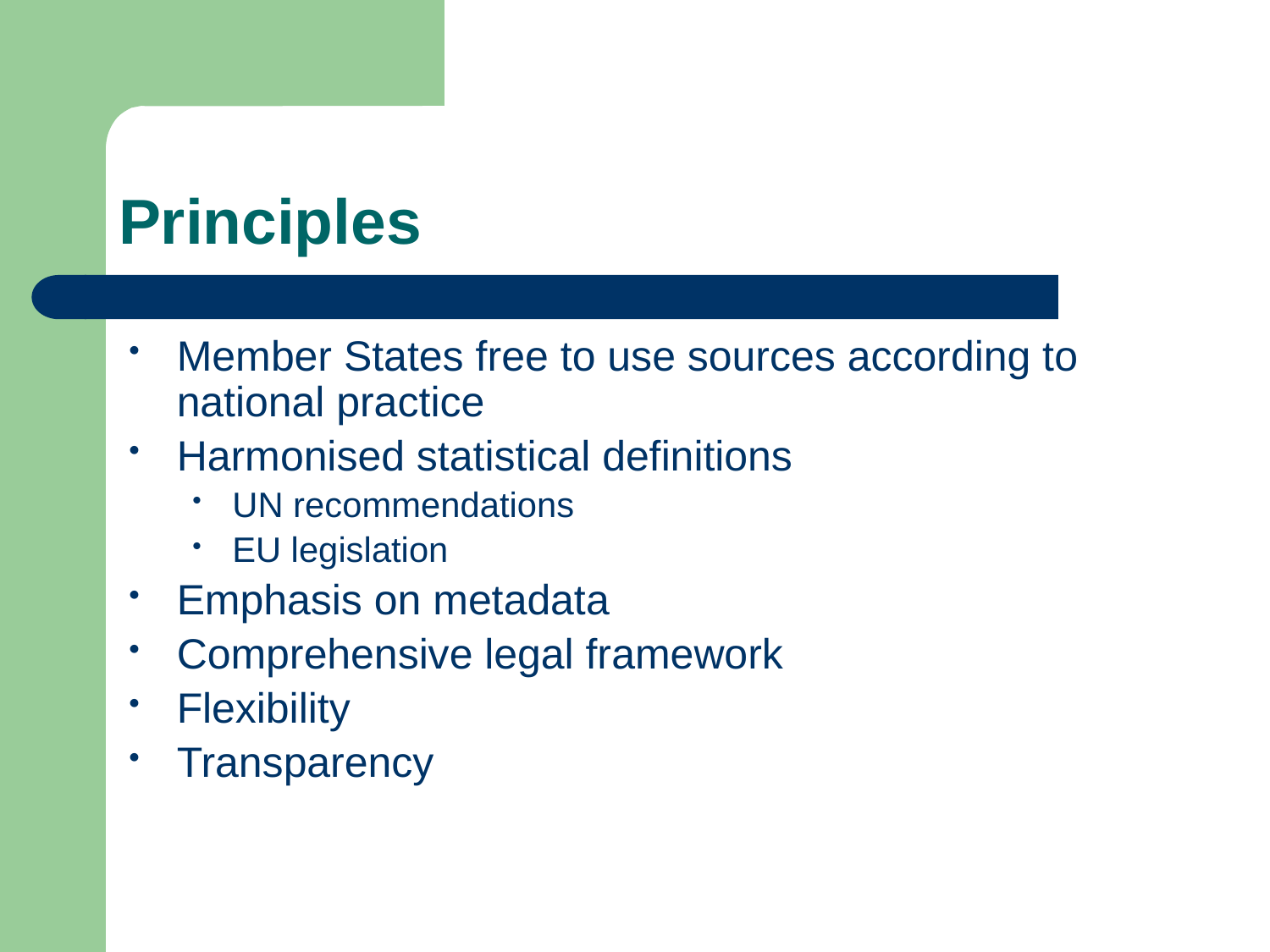

# Principles
Member States free to use sources according to national practice
Harmonised statistical definitions
UN recommendations
EU legislation
Emphasis on metadata
Comprehensive legal framework
Flexibility
Transparency